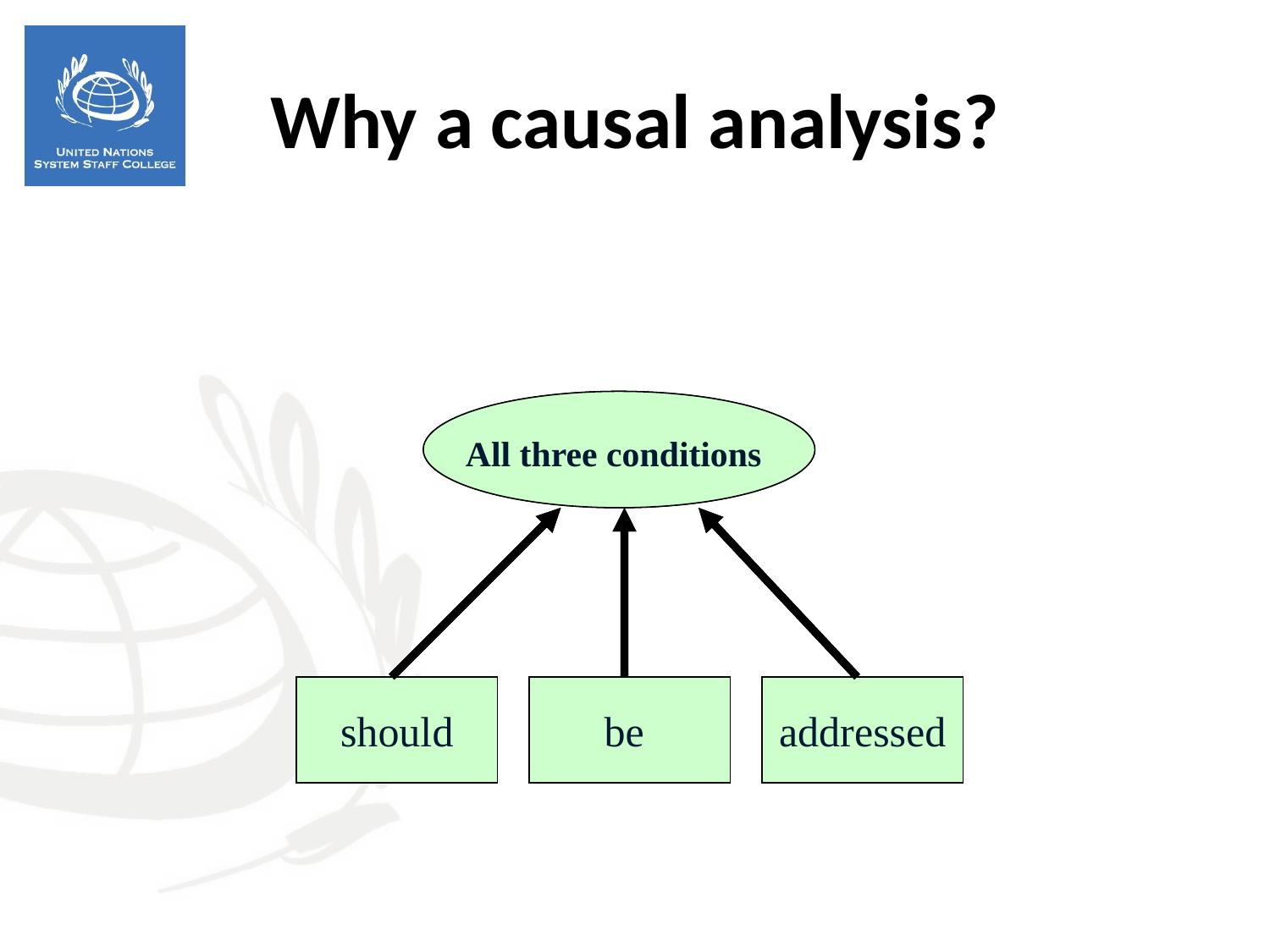

Why a causal analysis?
If a problem is caused
All three conditions

by
three
conditions

should

be

addressed